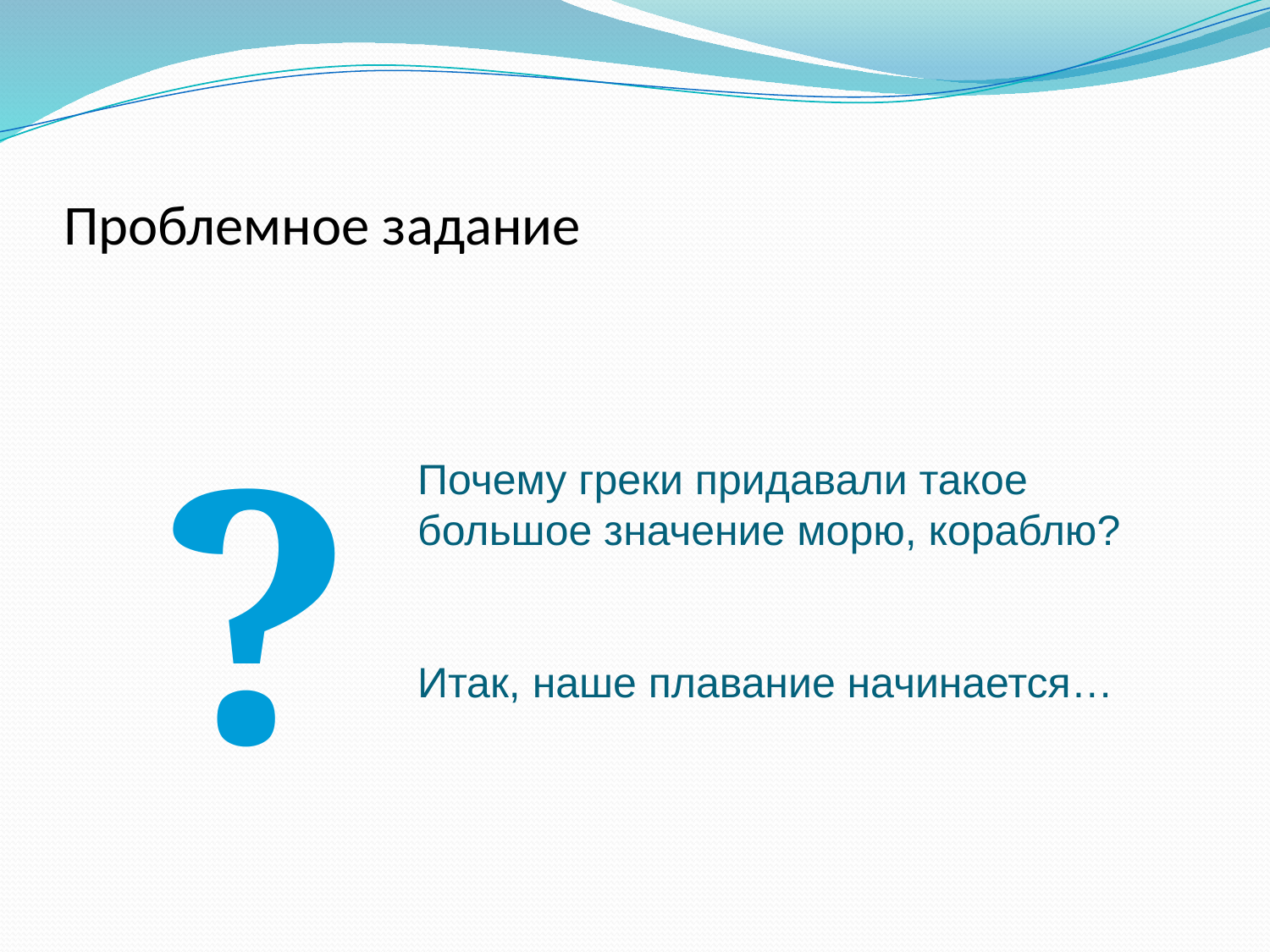

# Проблемное задание
?
Почему греки придавали такое             большое значение морю, кораблю?

Итак, наше плавание начинается…